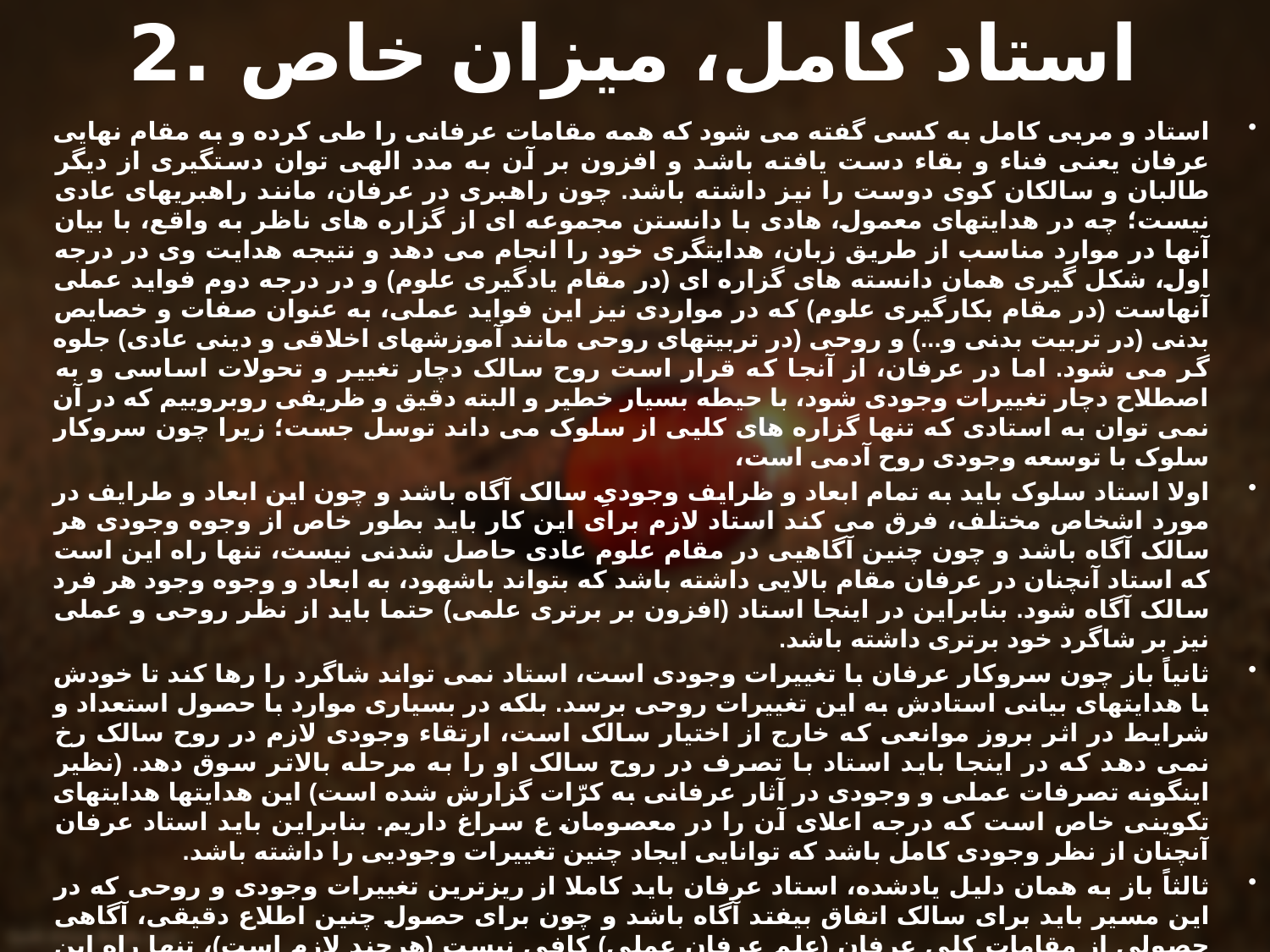

# 2. استاد کامل، ميزان خاص
استاد و مربی کامل به کسی گفته می شود که همه مقامات عرفانی را طی کرده و به مقام نهایی عرفان یعنی فناء و بقاء دست یافته باشد و افزون بر آن به مدد الهی توان دستگیری از دیگر طالبان و سالکان کوی دوست را نیز داشته باشد. چون راهبری در عرفان، مانند راهبریهای عادی نیست؛ چه در هدایتهای معمول، هادی با دانستن مجموعه ای از گزاره های ناظر به واقع، با بیان آنها در موارد مناسب از طریق زبان، هدایتگری خود را انجام می دهد و نتیجه هدایت وی در درجه اول، شکل گیری همان دانسته های گزاره ای (در مقام یادگیری علوم) و در درجه دوم فواید عملی آنهاست (در مقام بکارگیری علوم) که در مواردی نیز این فواید عملی، به عنوان صفات و خصایص بدنی (در تربیت بدنی و...) و روحی (در تربیتهای روحی مانند آموزشهای اخلاقی و دینی عادی) جلوه گر می شود. اما در عرفان، از آنجا که قرار است روح سالک دچار تغییر و تحولات اساسی و به اصطلاح دچار تغییرات وجودی شود، با حیطه بسیار خطیر و البته دقیق و ظریفی روبروییم که در آن نمی توان به استادی که تنها گزاره های کلیی از سلوک می داند توسل جست؛ زیرا چون سروکار سلوک با توسعه وجودی روح آدمی است،
اولا استاد سلوک باید به تمام ابعاد و ظرایف وجودیِ سالک آگاه باشد و چون این ابعاد و طرایف در مورد اشخاص مختلف، فرق می کند استاد لازم برای این کار باید بطور خاص از وجوه وجودی هر سالک آگاه باشد و چون چنین آگاهیی در مقام علوم عادی حاصل شدنی نیست، تنها راه این است که استاد آنچنان در عرفان مقام بالایی داشته باشد که بتواند باشهود، به ابعاد و وجوه وجود هر فرد سالک آگاه شود. بنابراین در اینجا استاد (افزون بر برتری علمی) حتما باید از نظر روحی و عملی نیز بر شاگرد خود برتری داشته باشد.
ثانیاً باز چون سروکار عرفان با تغییرات وجودی است، استاد نمی تواند شاگرد را رها کند تا خودش با هدایتهای بیانی استادش به این تغییرات روحی برسد. بلکه در بسیاری موارد با حصول استعداد و شرایط در اثر بروز موانعی که خارج از اختیار سالک است، ارتقاء وجودی لازم در روح سالک رخ نمی دهد که در اینجا باید استاد با تصرف در روح سالک او را به مرحله بالاتر سوق دهد. (نظیر اینگونه تصرفات عملی و وجودی در آثار عرفانی به کرّات گزارش شده است) این هدایتها هدایتهای تکوینی خاص است که درجه اعلای آن را در معصومان ع سراغ داریم. بنابراین باید استاد عرفان آنچنان از نظر وجودی کامل باشد که توانایی ایجاد چنین تغییرات وجودیی را داشته باشد.
ثالثاً باز به همان دلیل یادشده، استاد عرفان باید کاملا از ریزترین تغییرات وجودی و روحی که در این مسیر باید برای سالک اتفاق بیفتد آگاه باشد و چون برای حصول چنین اطلاع دقیقی، آگاهی حصولی از مقامات کلی عرفان (علم عرفان عملی) کافی نیست (هرچند لازم است)، تنها راه این است که خود استاد به نحو وجودی این راه را طی کرده باشد ولذا باید در مقامات نهایی عرفان به سر برد وگرنه حتی با دستیابی به مقامات میانی آن چنان تسلط عمیقی بر چگونگی مقامات مادون خود نخواهد داشت (زیرا با ارتقاء هر درجه از درجات و مقامات سلوکی، آگاهی عارف نسبت به کل هستی از جمله نسبت به مقامات مادون کاملتر و دقیقتر و ژرفتر می شود).  به چنین استادی، استاد کاملِ مکمِّل گفته می شود.
تذکر: چنین استادی بسیار کمیاب و دیریاب است؛ بدين جهت است که مرحوم قاضي فرموده اند اگر نصف عمر خود را در طلب چنين استاد کامل مکملي صرف کني ضرر نکرده اي.